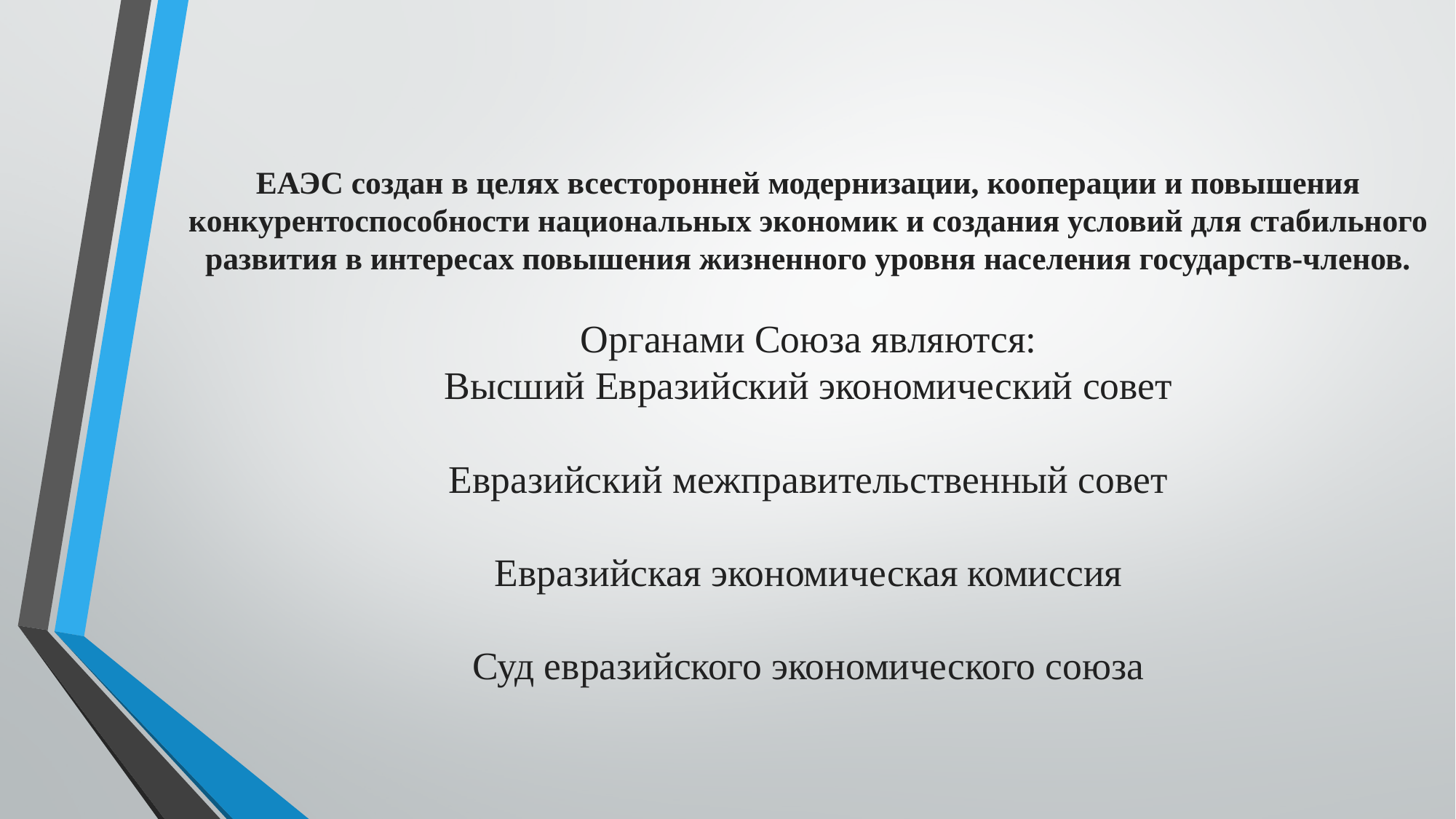

# ЕАЭС создан в целях всесторонней модернизации, кооперации и повышения конкурентоспособности национальных экономик и создания условий для стабильного развития в интересах повышения жизненного уровня населения государств-членов. Органами Союза являются: Высший Евразийский экономический совет Евразийский межправительственный совет Евразийская экономическая комиссия Суд евразийского экономического союза